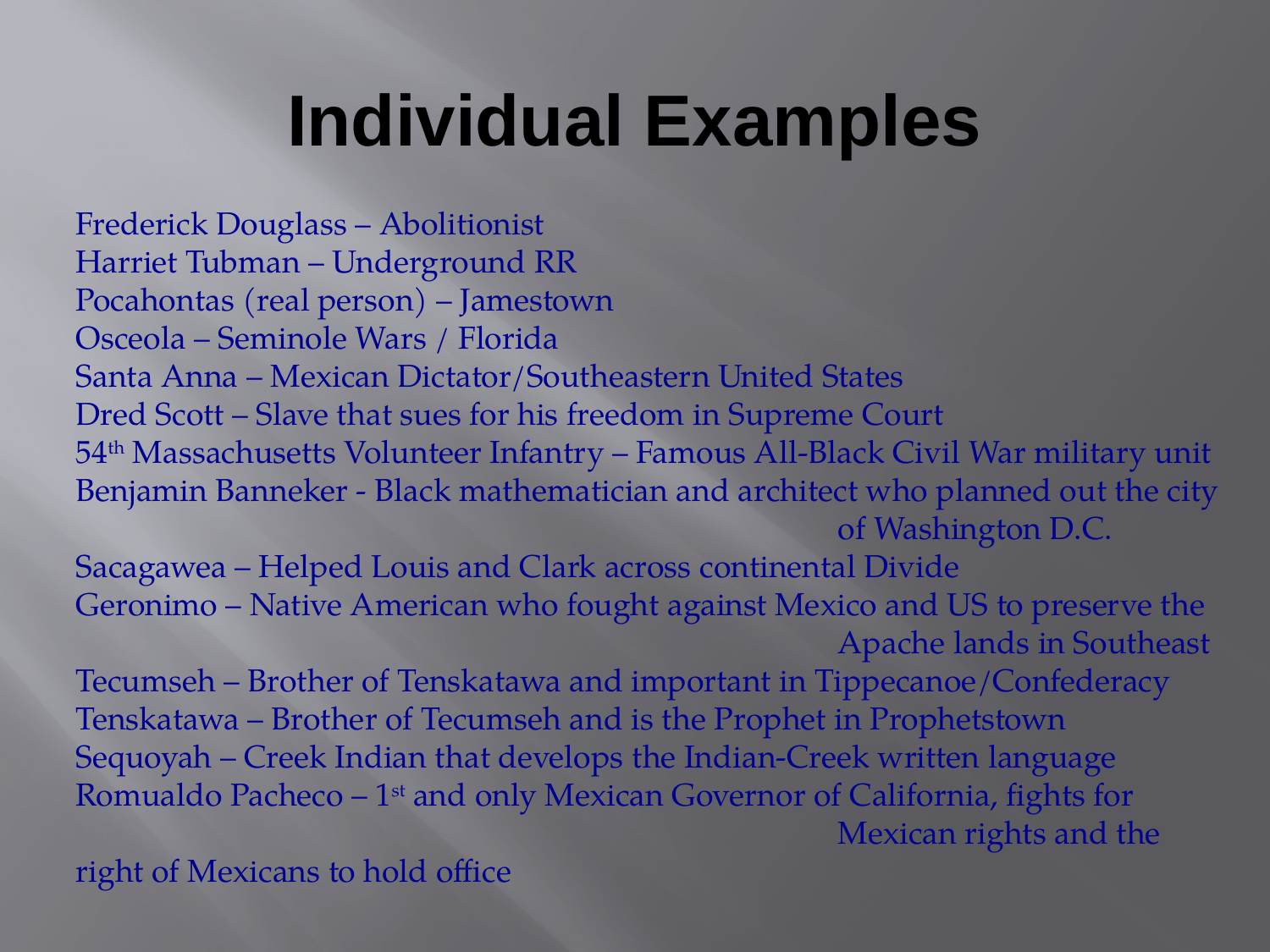

# Individual Examples
Frederick Douglass – Abolitionist
Harriet Tubman – Underground RR
Pocahontas (real person) – Jamestown
Osceola – Seminole Wars / Florida
Santa Anna – Mexican Dictator/Southeastern United States
Dred Scott – Slave that sues for his freedom in Supreme Court
54th Massachusetts Volunteer Infantry – Famous All-Black Civil War military unit
Benjamin Banneker - Black mathematician and architect who planned out the city
						of Washington D.C.
Sacagawea – Helped Louis and Clark across continental Divide
Geronimo – Native American who fought against Mexico and US to preserve the
						Apache lands in Southeast
Tecumseh – Brother of Tenskatawa and important in Tippecanoe/Confederacy
Tenskatawa – Brother of Tecumseh and is the Prophet in Prophetstown
Sequoyah – Creek Indian that develops the Indian-Creek written language
Romualdo Pacheco – 1st and only Mexican Governor of California, fights for
						Mexican rights and the right of Mexicans to hold office